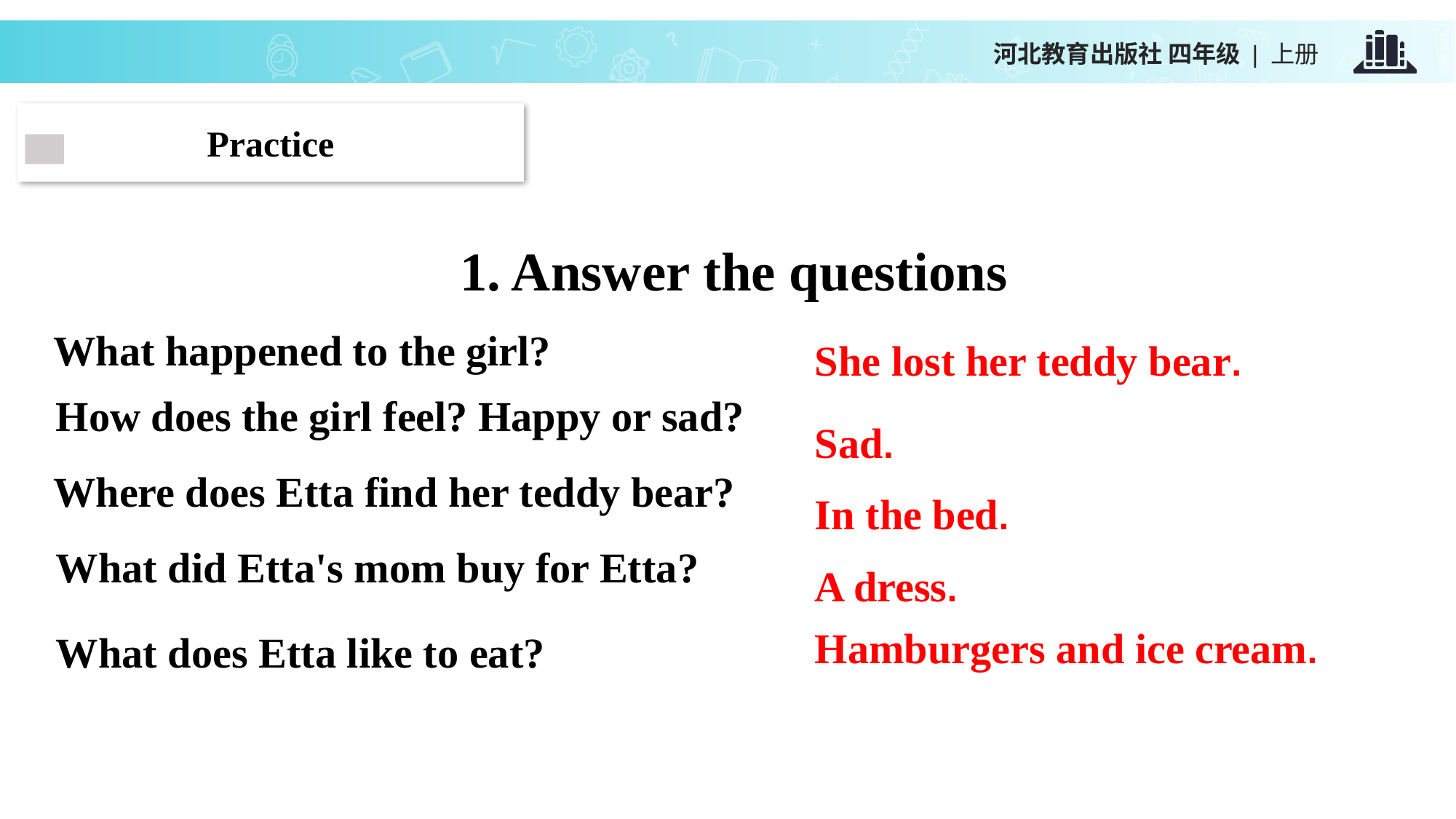

Practice

1. Answer the questions
What happened to the girl?
She lost her teddy bear.
How does the girl feel? Happy or sad?
Sad.
Where does Etta find her teddy bear?
In the bed.
What did Etta's mom buy for Etta?
A dress.
Hamburgers and ice cream.
What does Etta like to eat?